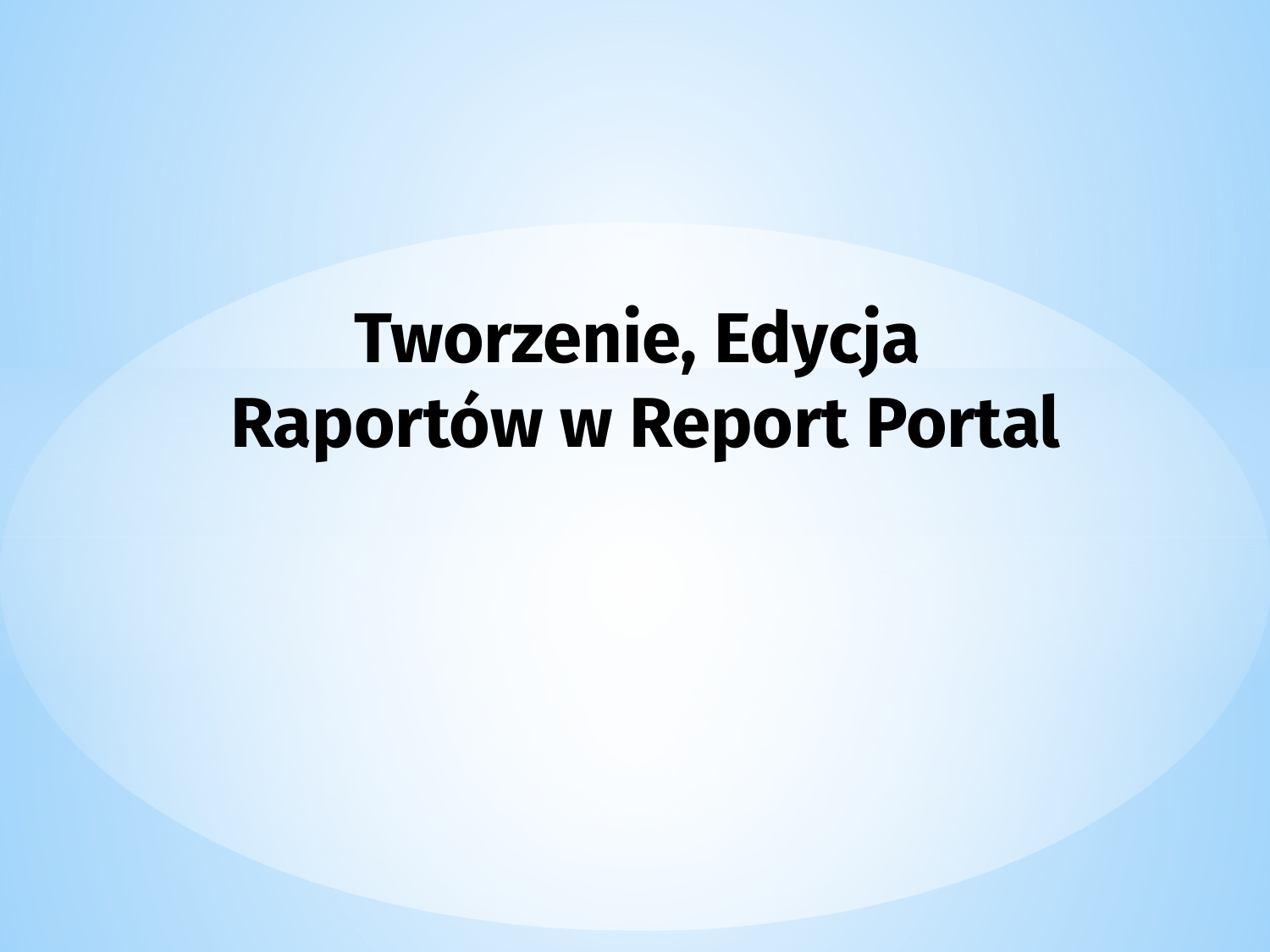

# Tworzenie, Edycja Raportów w Report Portal